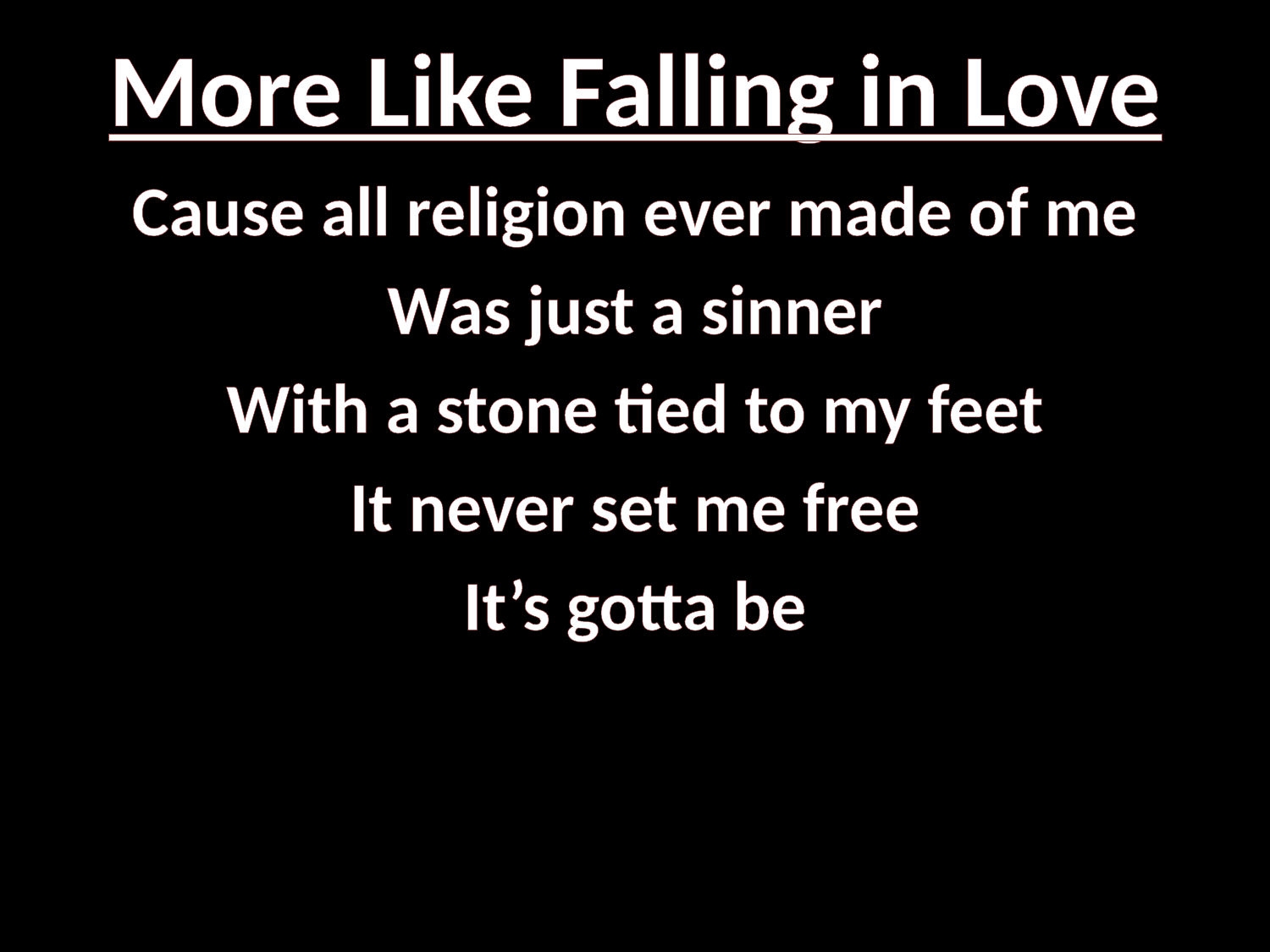

# More Like Falling in Love
Cause all religion ever made of me
Was just a sinner
With a stone tied to my feet
It never set me free
It’s gotta be